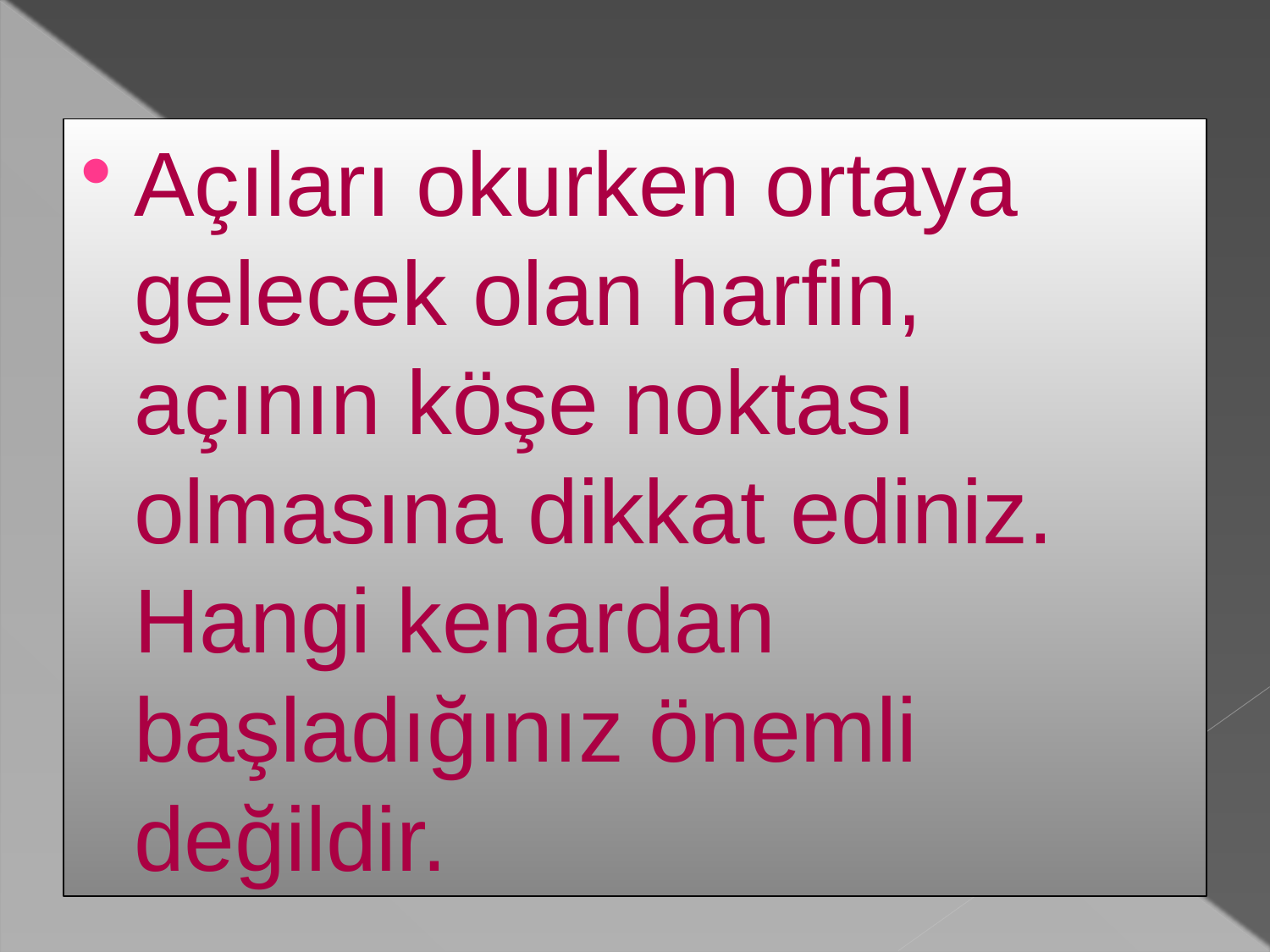

Açıları okurken ortaya gelecek olan harfin, açının köşe noktası olmasına dikkat ediniz. Hangi kenardan başladığınız önemli değildir.